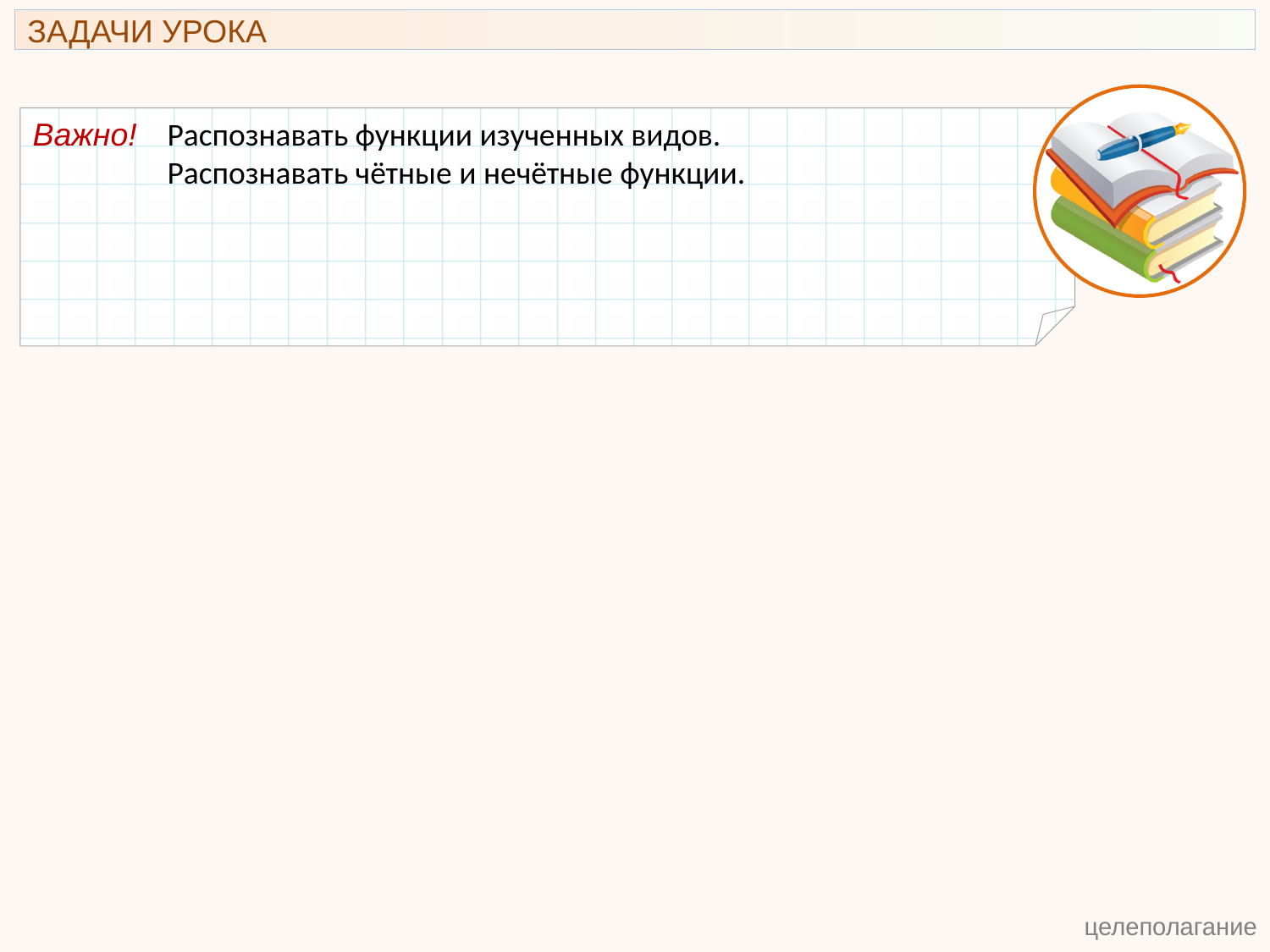

ЗАДАЧИ УРОКА

Важно!
Распознавать функции изученных видов.
Распознавать чётные и нечётные функции.
  целеполагание